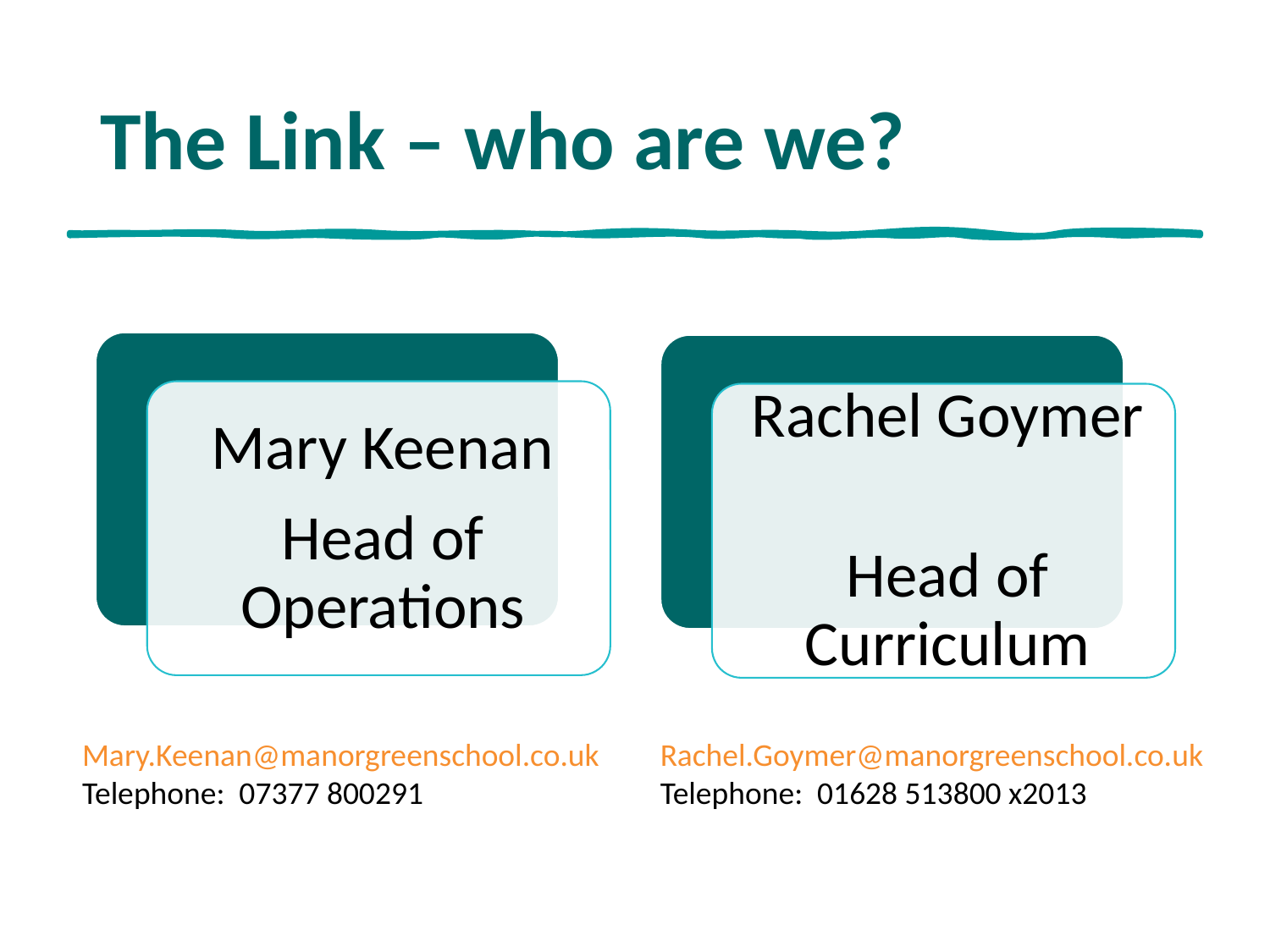

# The Link – who are we?

Mary Keenan
Head of Operations
Rachel Goymer
Head of Curriculum
Rachel.Goymer@manorgreenschool.co.uk
Telephone:  01628 513800 x2013
Mary.Keenan@manorgreenschool.co.uk
Telephone:  07377 800291